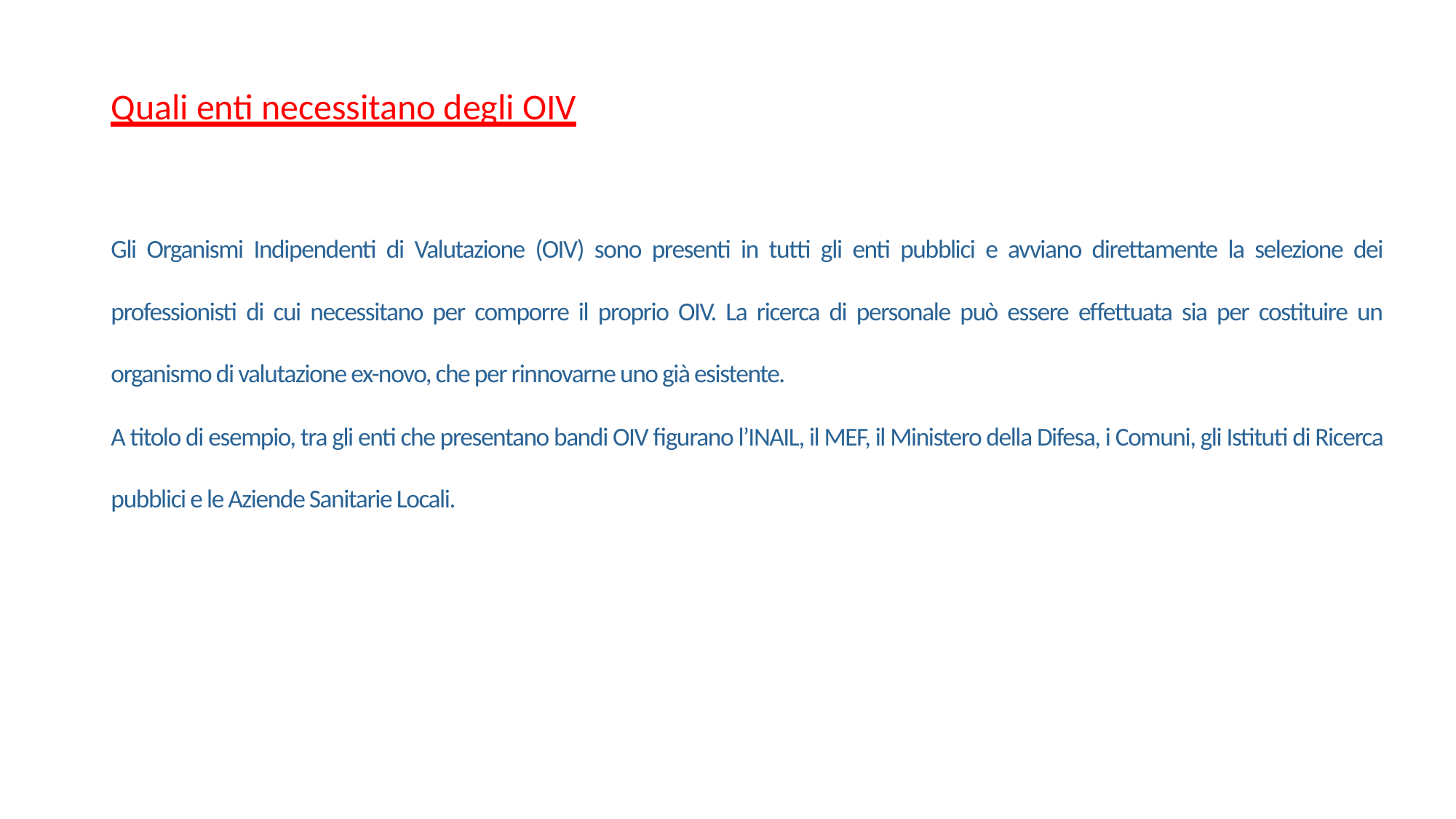

# Quali enti necessitano degli OIV
Gli Organismi Indipendenti di Valutazione (OIV) sono presenti in tutti gli enti pubblici e avviano direttamente la selezione dei professionisti di cui necessitano per comporre il proprio OIV. La ricerca di personale può essere effettuata sia per costituire un organismo di valutazione ex-novo, che per rinnovarne uno già esistente.
A titolo di esempio, tra gli enti che presentano bandi OIV figurano l’INAIL, il MEF, il Ministero della Difesa, i Comuni, gli Istituti di Ricerca pubblici e le Aziende Sanitarie Locali.